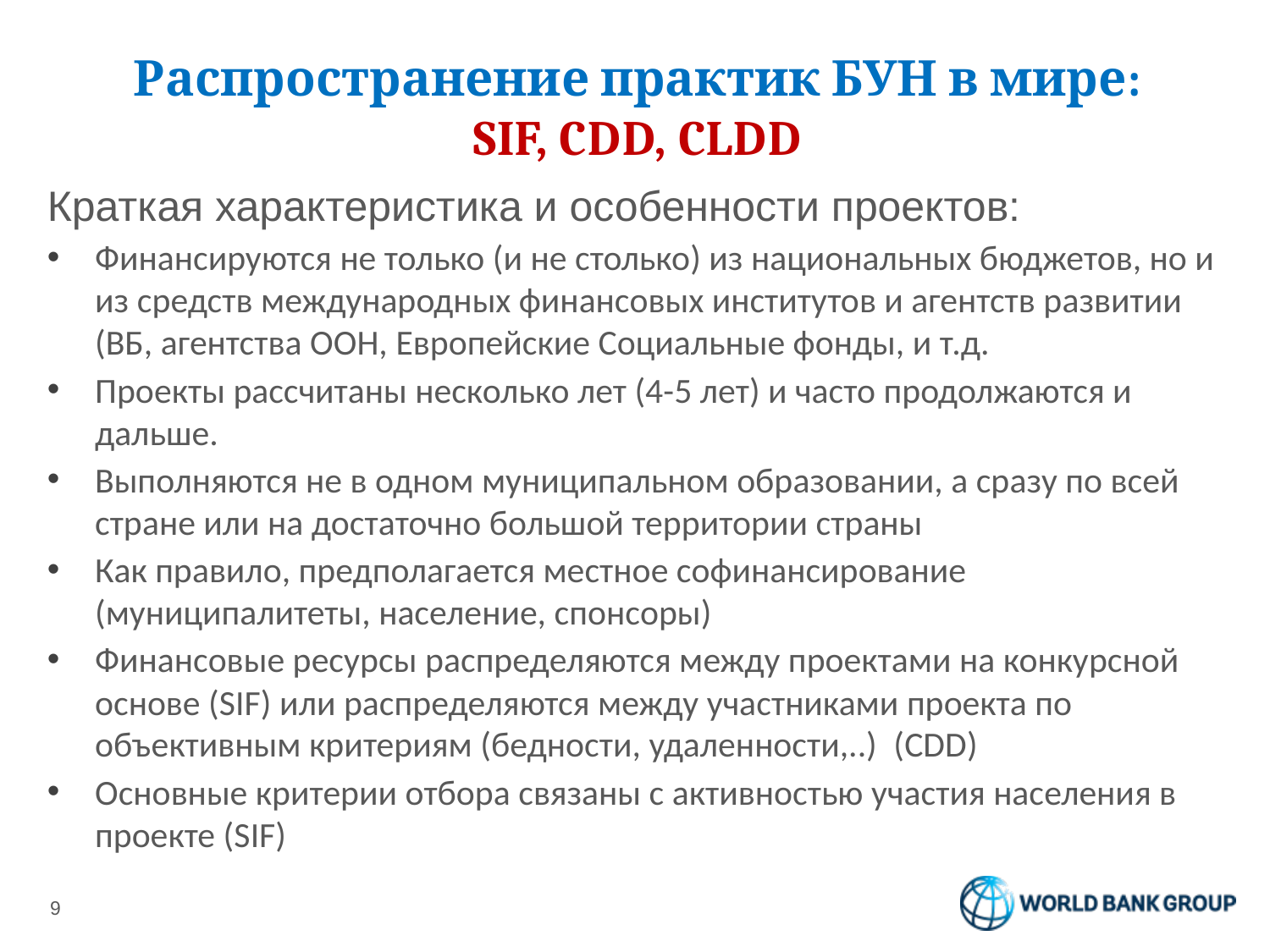

# Распространение практик БУН в мире: SIF, CDD, CLDD
Краткая характеристика и особенности проектов:
Финансируются не только (и не столько) из национальных бюджетов, но и из средств международных финансовых институтов и агентств развитии (ВБ, агентства ООН, Европейские Социальные фонды, и т.д.
Проекты рассчитаны несколько лет (4-5 лет) и часто продолжаются и дальше.
Выполняются не в одном муниципальном образовании, а сразу по всей стране или на достаточно большой территории страны
Как правило, предполагается местное софинансирование (муниципалитеты, население, спонсоры)
Финансовые ресурсы распределяются между проектами на конкурсной основе (SIF) или распределяются между участниками проекта по объективным критериям (бедности, удаленности,..)  (CDD)
Основные критерии отбора связаны с активностью участия населения в проекте (SIF)

9